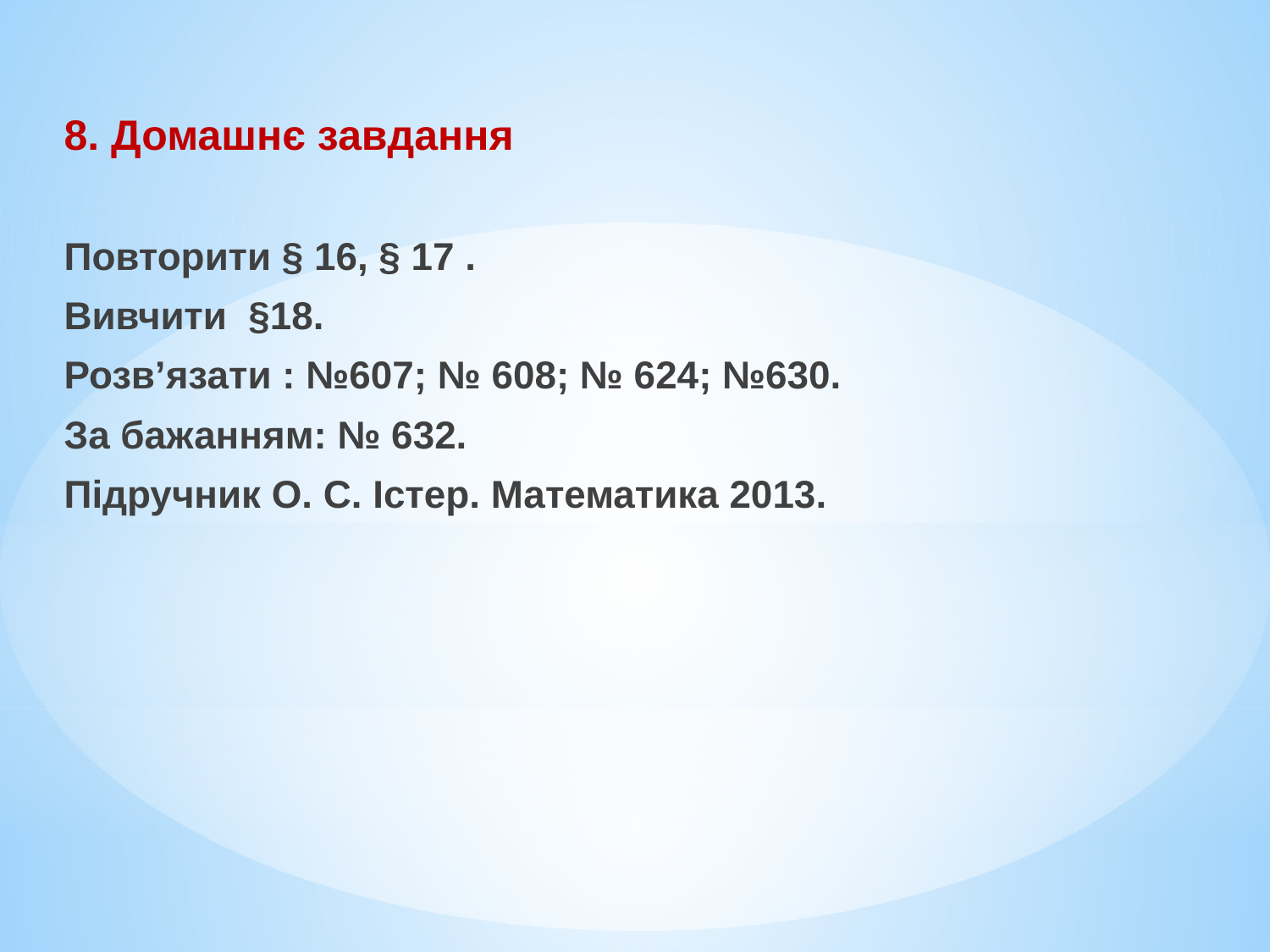

8. Домашнє завдання

Повторити § 16, § 17 .
Вивчити  §18.
Розв’язати : №607; № 608; № 624; №630.
За бажанням: № 632.
Підручник О. С. Істер. Математика 2013.